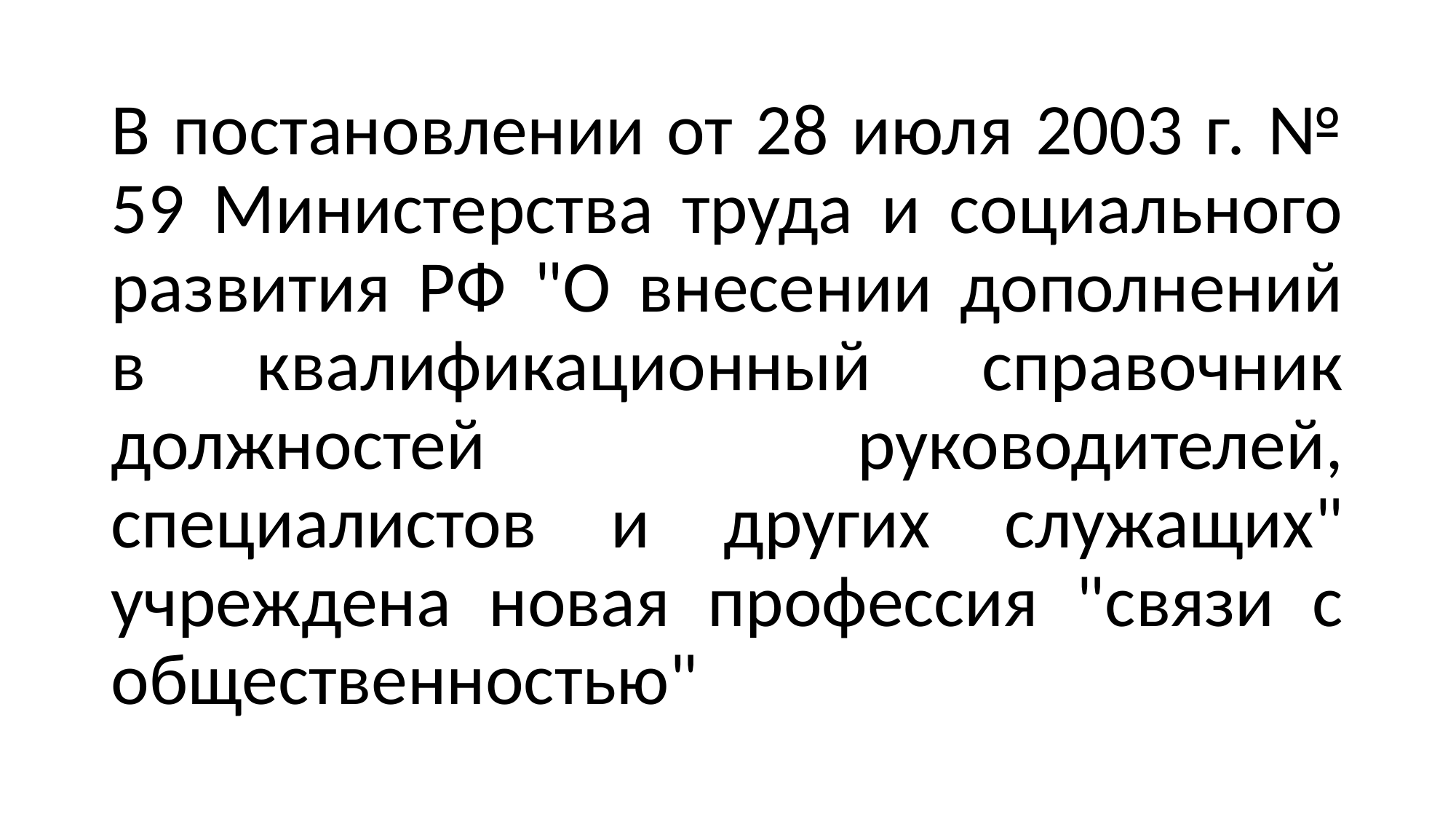

В постановлении от 28 июля 2003 г. № 59 Министерства труда и социального развития РФ "О внесении дополнений в квалификационный справочник должностей руководителей, специалистов и других служащих" учреждена новая профессия "связи с общественностью"